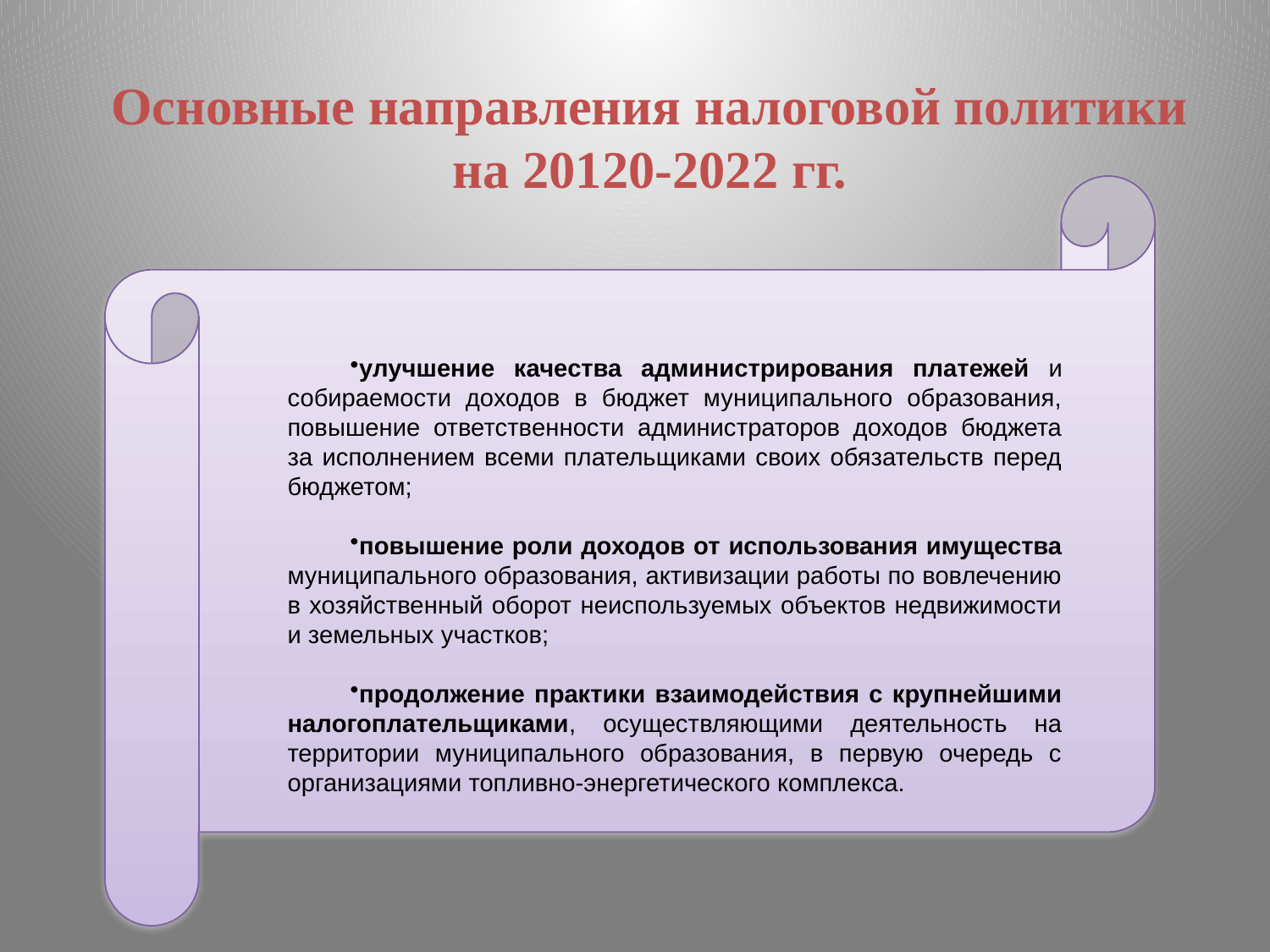

Основные направления налоговой политики на 20120-2022 гг.

улучшение качества администрирования платежей и собираемости доходов в бюджет муниципального образования, повышение ответственности администраторов доходов бюджета за исполнением всеми плательщиками своих обязательств перед бюджетом;

повышение роли доходов от использования имущества муниципального образования, активизации работы по вовлечению в хозяйственный оборот неиспользуемых объектов недвижимости и земельных участков;

продолжение практики взаимодействия с крупнейшими налогоплательщиками, осуществляющими деятельность на территории муниципального образования, в первую очередь с организациями топливно-энергетического комплекса.